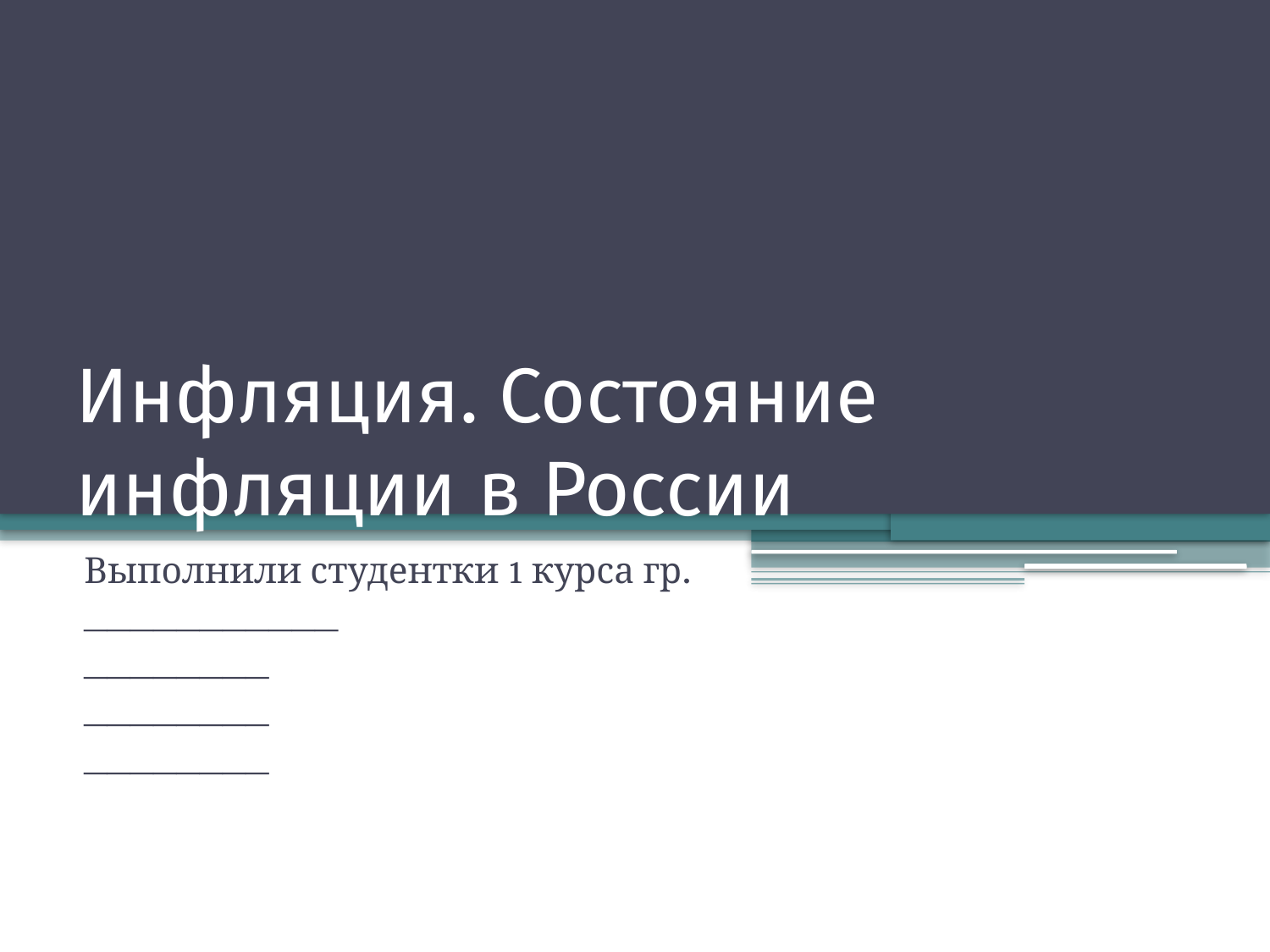

# Инфляция. Состояние инфляции в России
Выполнили студентки 1 курса гр. ___________
________
________
________